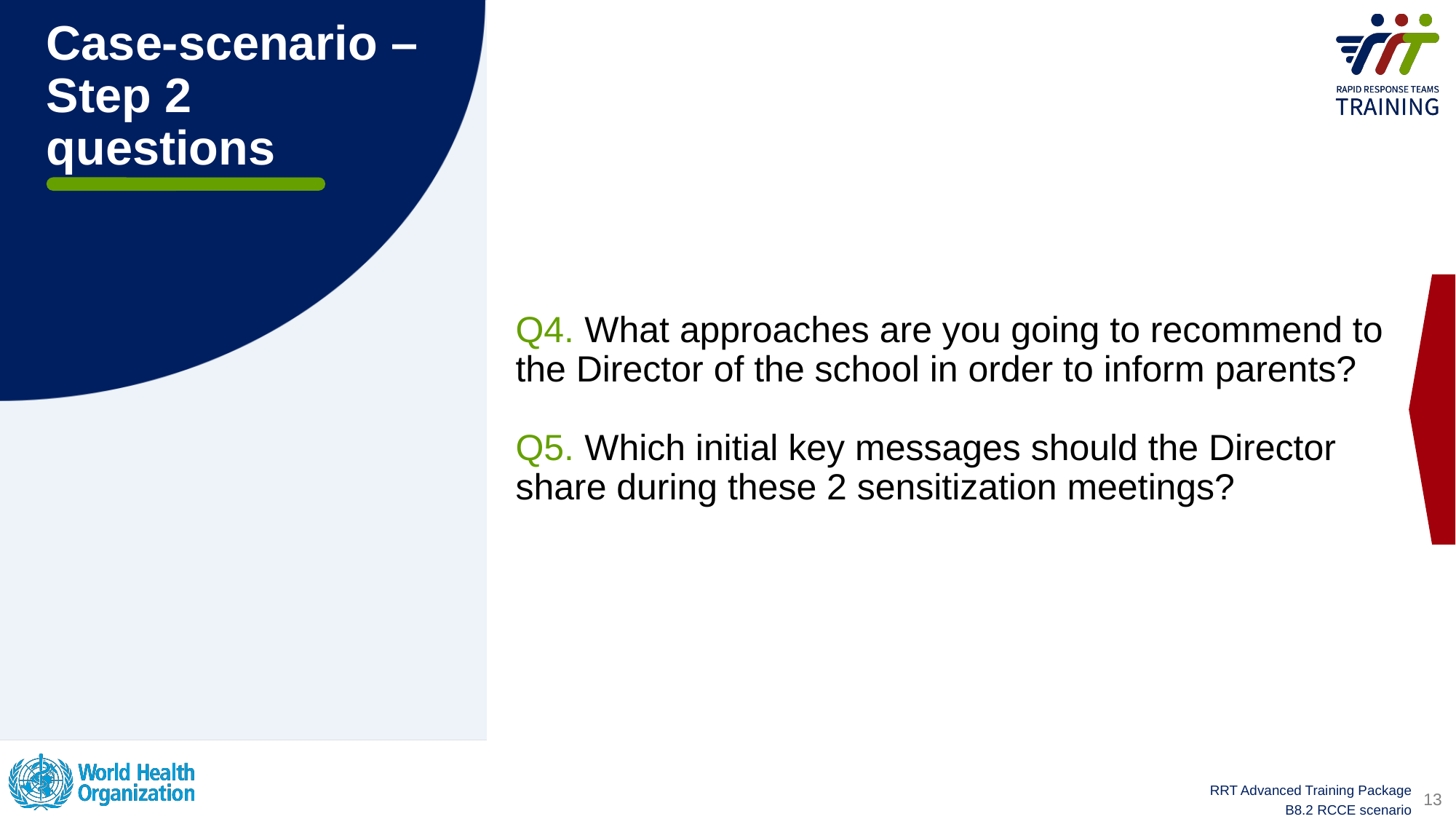

Case-scenario – Step 2 questions
Q4. What approaches are you going to recommend to the Director of the school in order to inform parents?

Q5. Which initial key messages should the Director share during these 2 sensitization meetings?